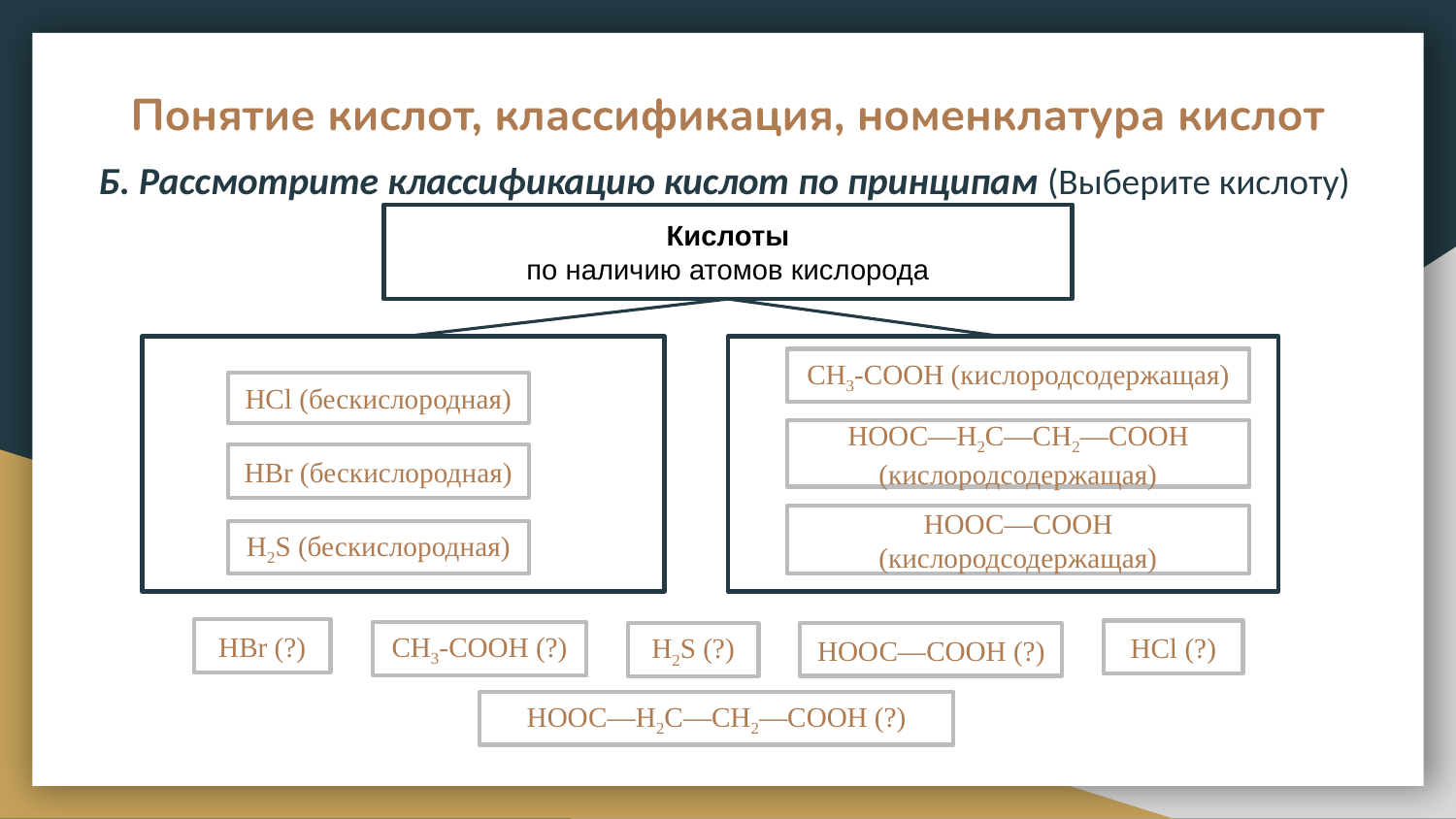

# Понятие кислот, классификация, номенклатура кислот
Б. Рассмотрите классификацию кислот по принципам (Выберите кислоту)
Кислоты
по наличию атомов кислорода

СH3-COOH (кислородсодержащая)
HCl (бескислородная)
НООС—Н2С—СН2—СООН (кислородсодержащая)
HBr (бескислородная)
НООС—СООН (кислородсодержащая)
H2S (бескислородная)
HBr (?)
HCl (?)
СH3-COOH (?)
НООС—СООН (?)
H2S (?)
НООС—Н2С—СН2—СООН (?)